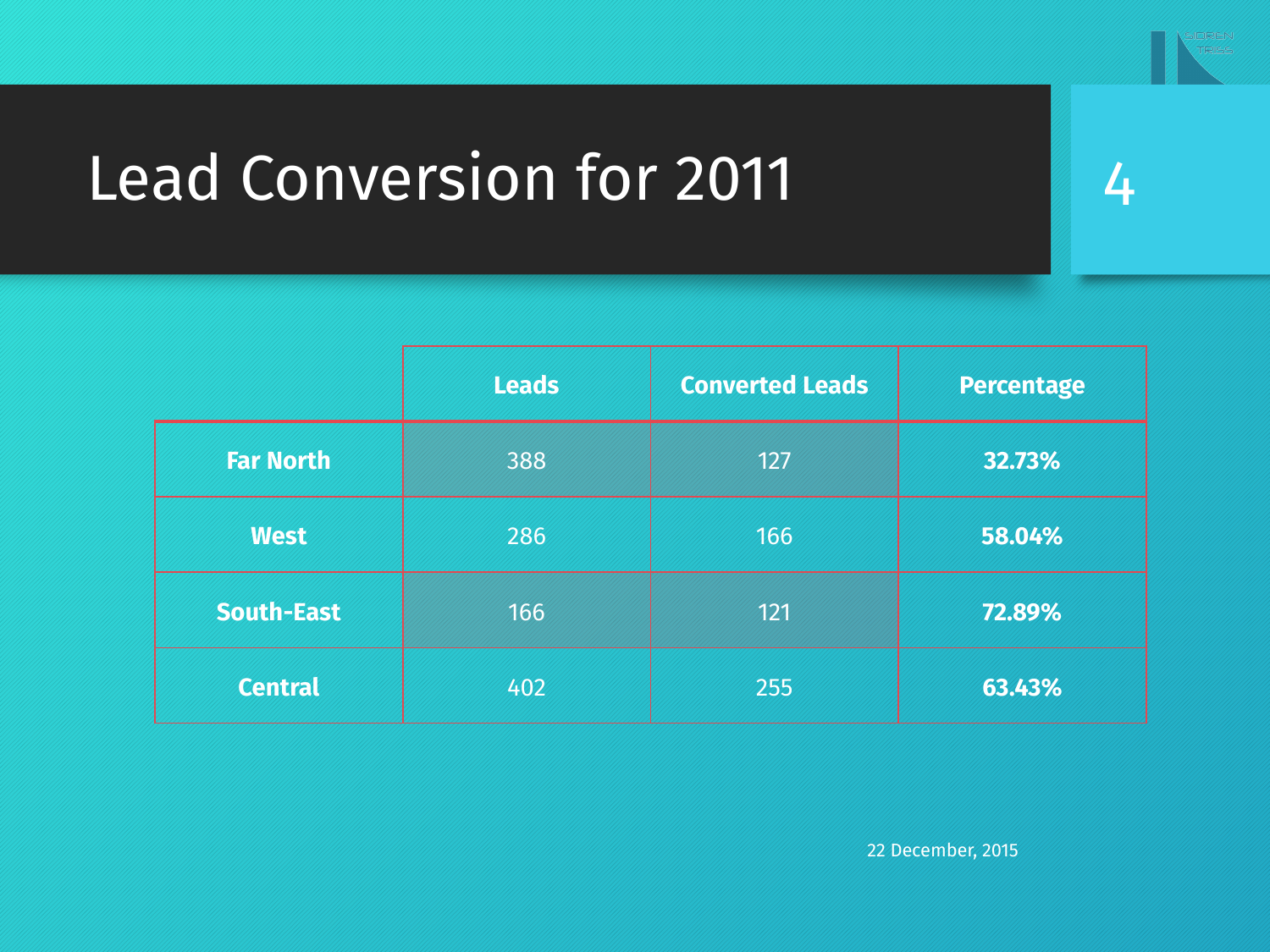

# Lead Conversion for 2011
4
|  | Leads | Converted Leads | Percentage |
| --- | --- | --- | --- |
| Far North | 388 | 127 | 32.73% |
| West | 286 | 166 | 58.04% |
| South-East | 166 | 121 | 72.89% |
| Central | 402 | 255 | 63.43% |
22 December, 2015